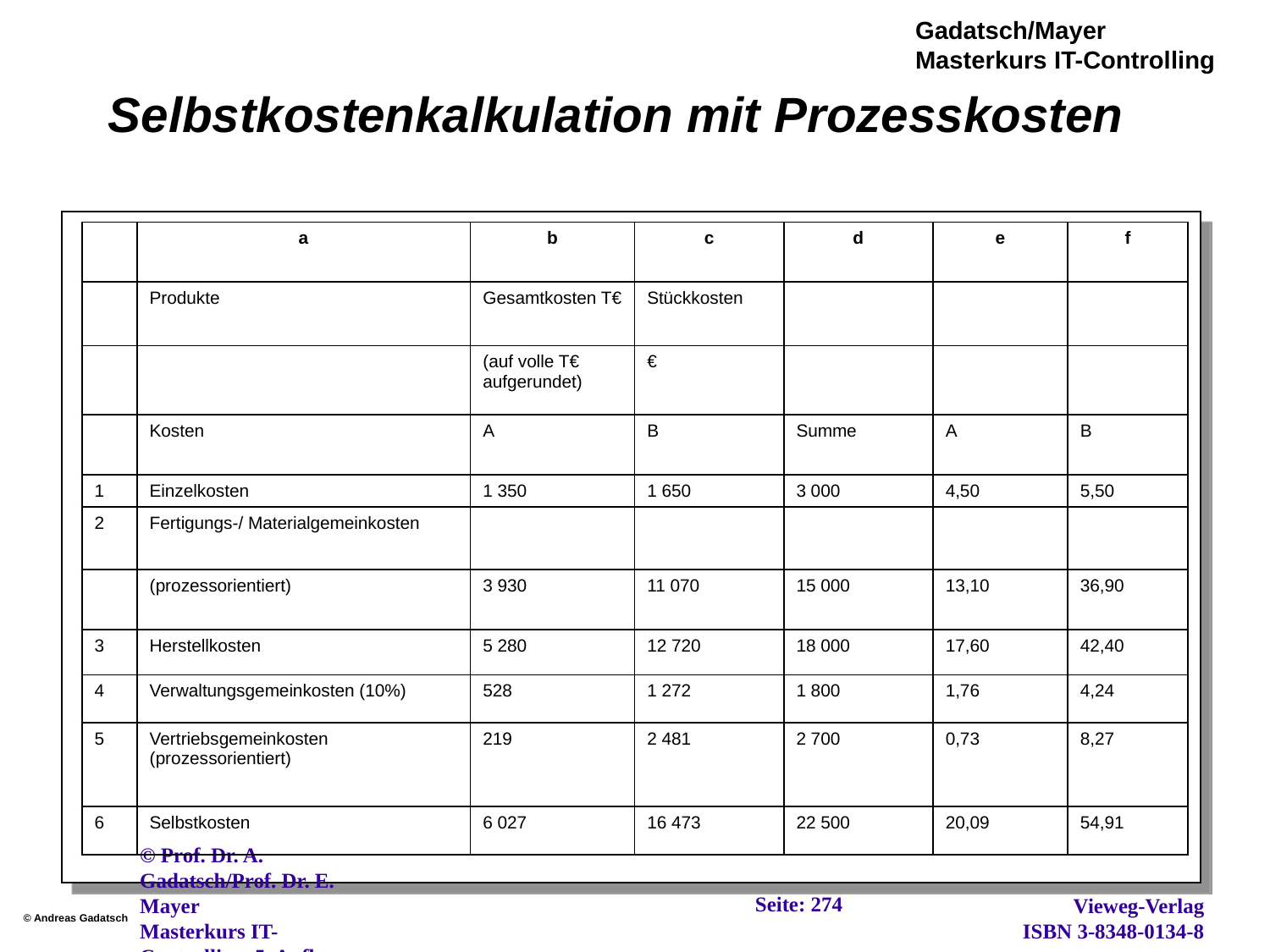

# Selbstkostenkalkulation mit Prozesskosten
|  | a | b | c | d | e | f |
| --- | --- | --- | --- | --- | --- | --- |
|  | Produkte | Gesamtkosten T€ | Stückkosten |  |  |  |
|  |  | (auf volle T€ aufgerundet) | € |  |  |  |
|  | Kosten | A | B | Summe | A | B |
| 1 | Einzelkosten | 1 350 | 1 650 | 3 000 | 4,50 | 5,50 |
| 2 | Fertigungs-/ Materialgemeinkosten |  |  |  |  |  |
|  | (prozessorientiert) | 3 930 | 11 070 | 15 000 | 13,10 | 36,90 |
| 3 | Herstellkosten | 5 280 | 12 720 | 18 000 | 17,60 | 42,40 |
| 4 | Verwaltungsgemeinkosten (10%) | 528 | 1 272 | 1 800 | 1,76 | 4,24 |
| 5 | Vertriebsgemeinkosten (prozessorientiert) | 219 | 2 481 | 2 700 | 0,73 | 8,27 |
| 6 | Selbstkosten | 6 027 | 16 473 | 22 500 | 20,09 | 54,91 |

Seite: 274

© Prof. Dr. A. Gadatsch/Prof. Dr. E. Mayer
Masterkurs IT-Controlling, 5. Aufl., Wiesbaden, 2012